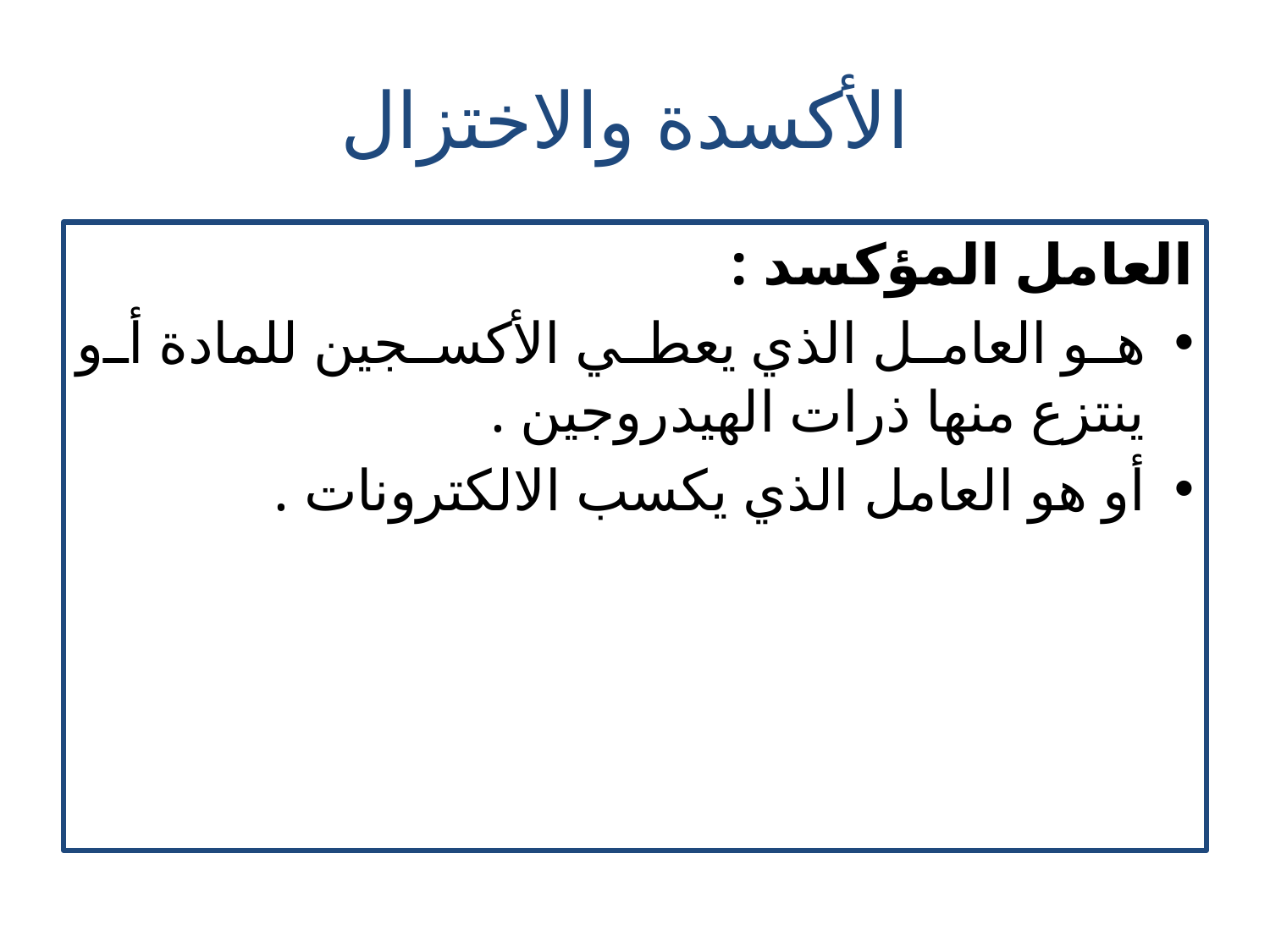

# الأكسدة والاختزال
العامل المؤكسد :
هو العامل الذي يعطي الأكسجين للمادة أو ينتزع منها ذرات الهيدروجين .
أو هو العامل الذي يكسب الالكترونات .